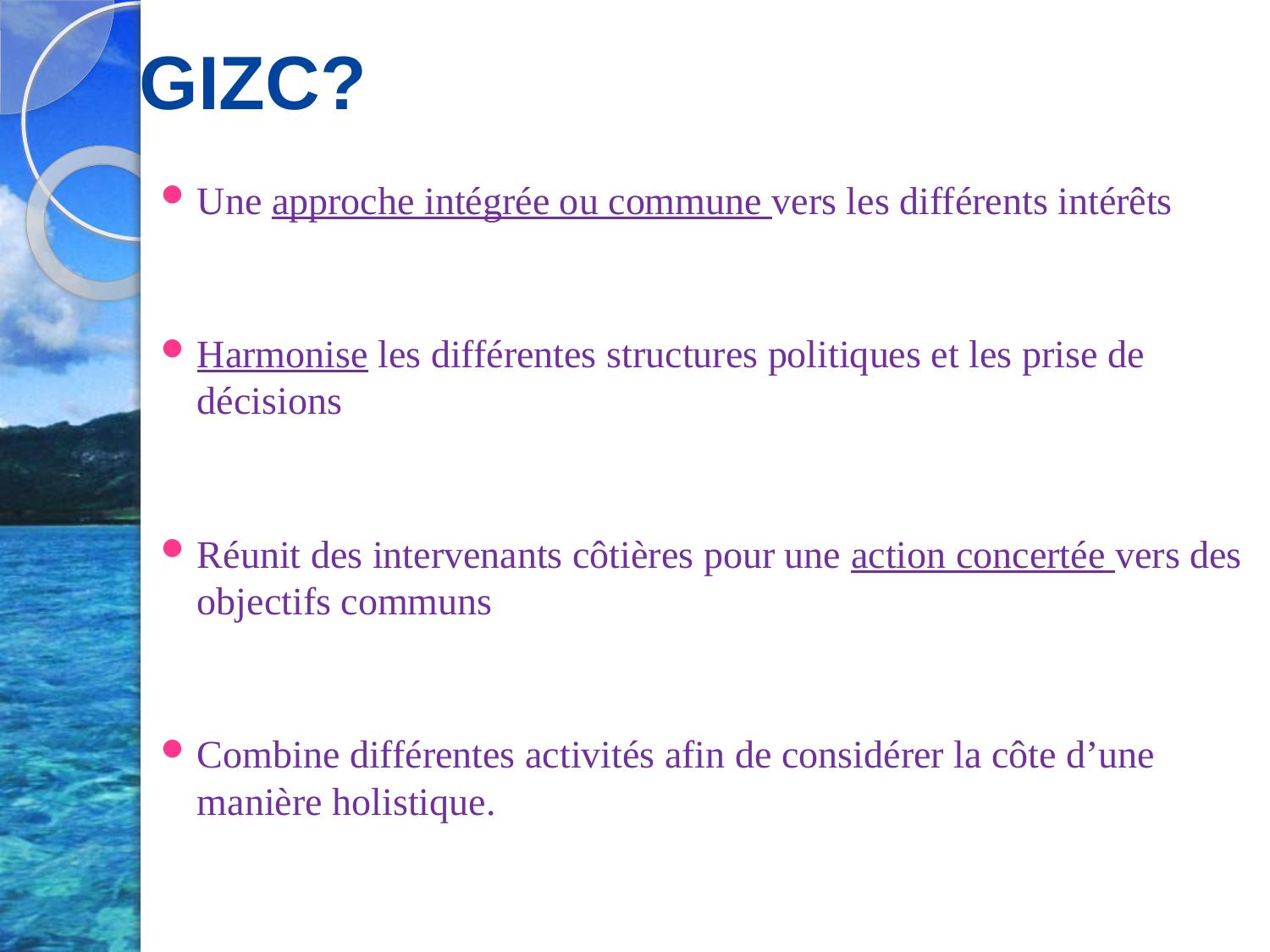

# GIZC?
Une approche intégrée ou commune vers les différents intérêts

Harmonise les différentes structures politiques et les prise de décisions

Réunit des intervenants côtières pour une action concertée vers des objectifs communs

Combine différentes activités afin de considérer la côte d’une manière holistique.